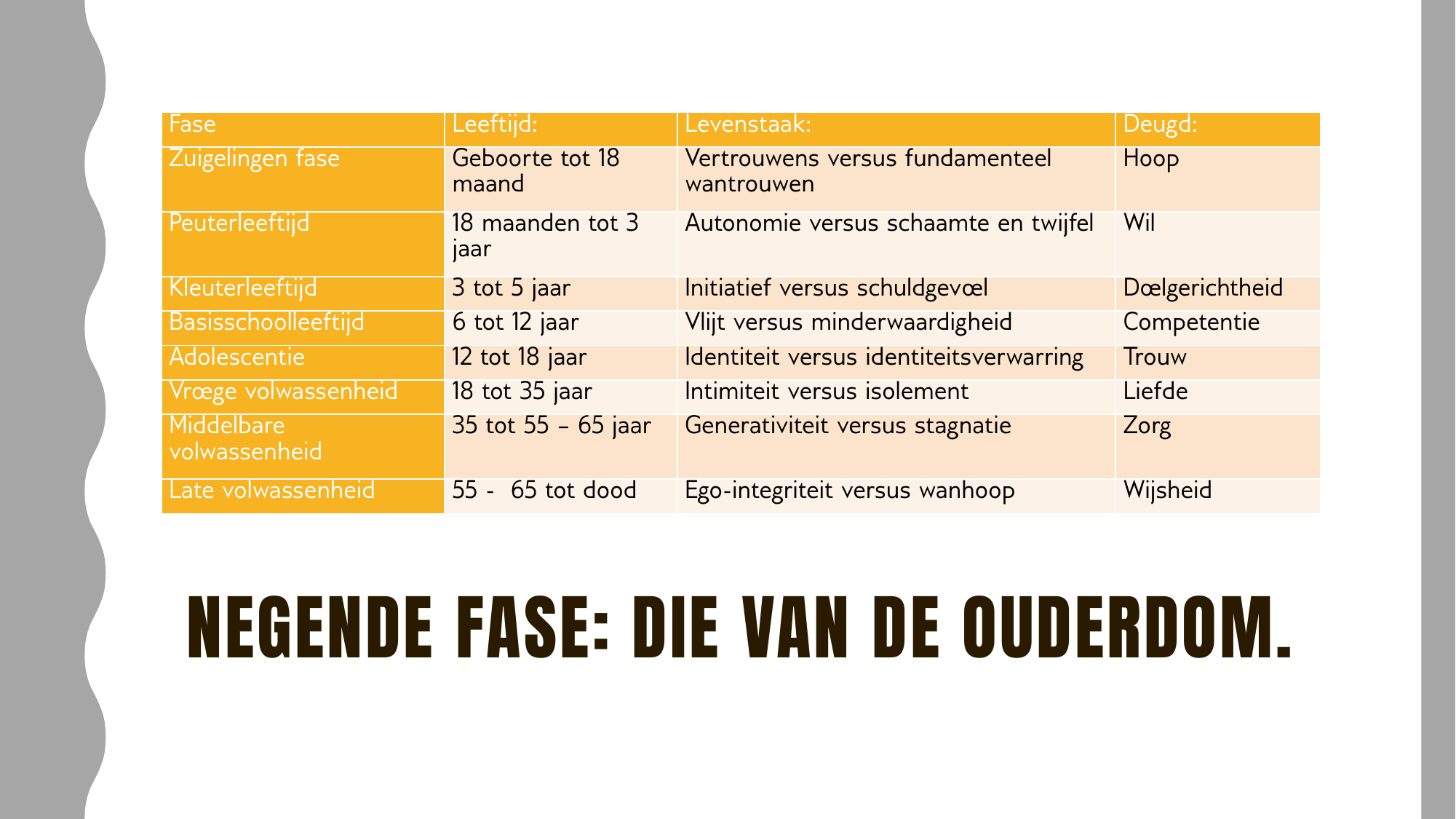

| Fase | Leeftijd: | Levenstaak: | Deugd: |
| --- | --- | --- | --- |
| Zuigelingen fase | Geboorte tot 18 maand | Vertrouwens versus fundamenteel wantrouwen | Hoop |
| Peuterleeftijd | 18 maanden tot 3 jaar | Autonomie versus schaamte en twijfel | Wil |
| Kleuterleeftijd | 3 tot 5 jaar | Initiatief versus schuldgevoel | Doelgerichtheid |
| Basisschoolleeftijd | 6 tot 12 jaar | Vlijt versus minderwaardigheid | Competentie |
| Adolescentie | 12 tot 18 jaar | Identiteit versus identiteitsverwarring | Trouw |
| Vroege volwassenheid | 18 tot 35 jaar | Intimiteit versus isolement | Liefde |
| Middelbare volwassenheid | 35 tot 55 – 65 jaar | Generativiteit versus stagnatie | Zorg |
| Late volwassenheid | 55 - 65 tot dood | Ego-integriteit versus wanhoop | Wijsheid |
# Negende fase: die van de ouderdom.